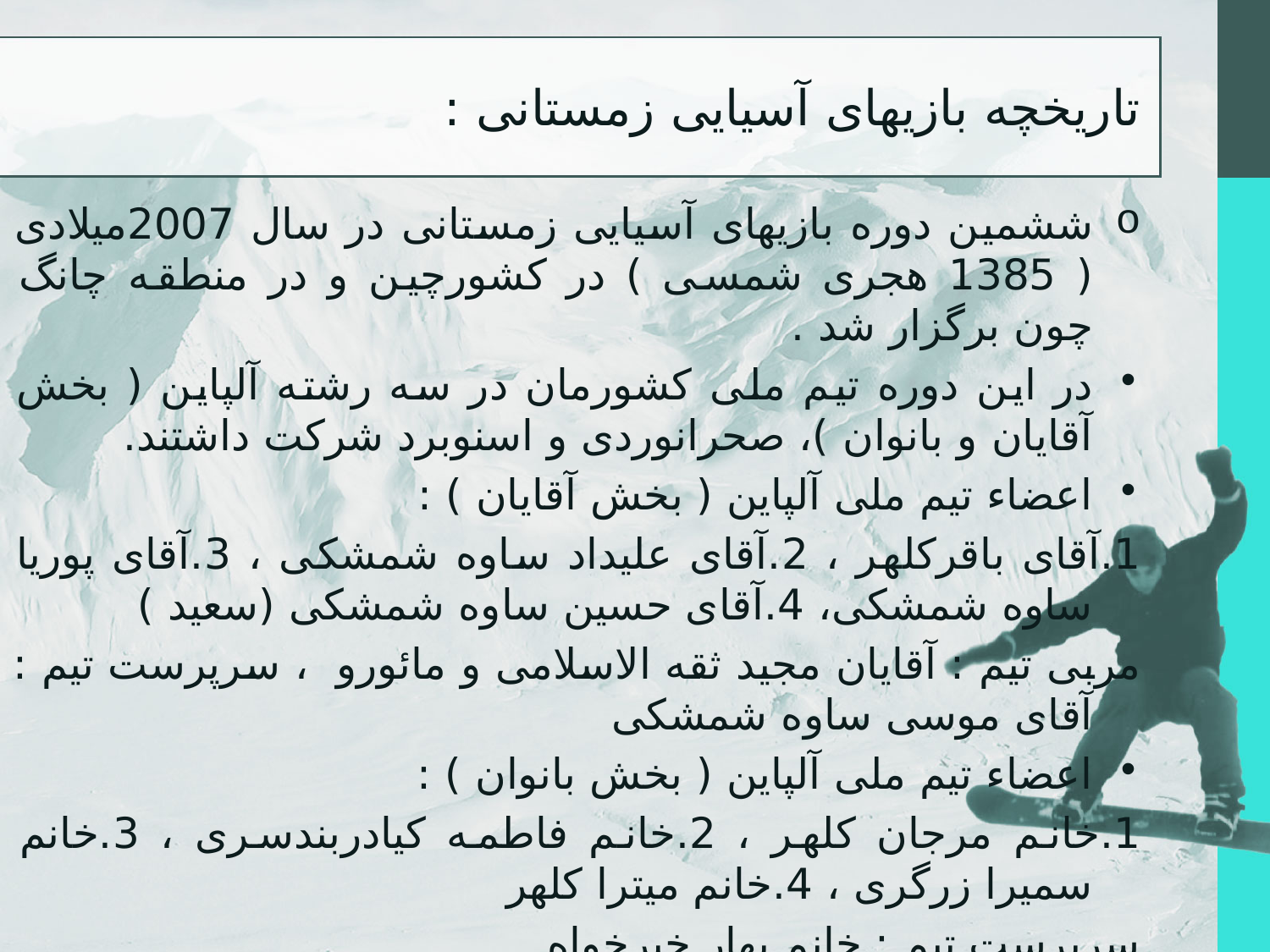

# تاریخچه بازیهای آسیایی زمستانی :
ششمین دوره بازیهای آسیایی زمستانی در سال 2007میلادی ( 1385 هجری شمسی ) در کشورچین و در منطقه چانگ چون برگزار شد .
در این دوره تیم ملی کشورمان در سه رشته آلپاین ( بخش آقایان و بانوان )، صحرانوردی و اسنوبرد شرکت داشتند.
اعضاء تیم ملی آلپاین ( بخش آقایان ) :
1.آقای باقرکلهر ، 2.آقای علیداد ساوه شمشکی ، 3.آقای پوریا ساوه شمشکی، 4.آقای حسین ساوه شمشکی (سعید )
مربی تیم : آقایان مجید ثقه الاسلامی و مائورو  ، سرپرست تیم : آقای موسی ساوه شمشکی
اعضاء تیم ملی آلپاین ( بخش بانوان ) :
1.خانم مرجان کلهر ، 2.خانم فاطمه کیادربندسری ، 3.خانم سمیرا زرگری ، 4.خانم میترا کلهر
سرپرست تیم : خانم بهار خیرخواه